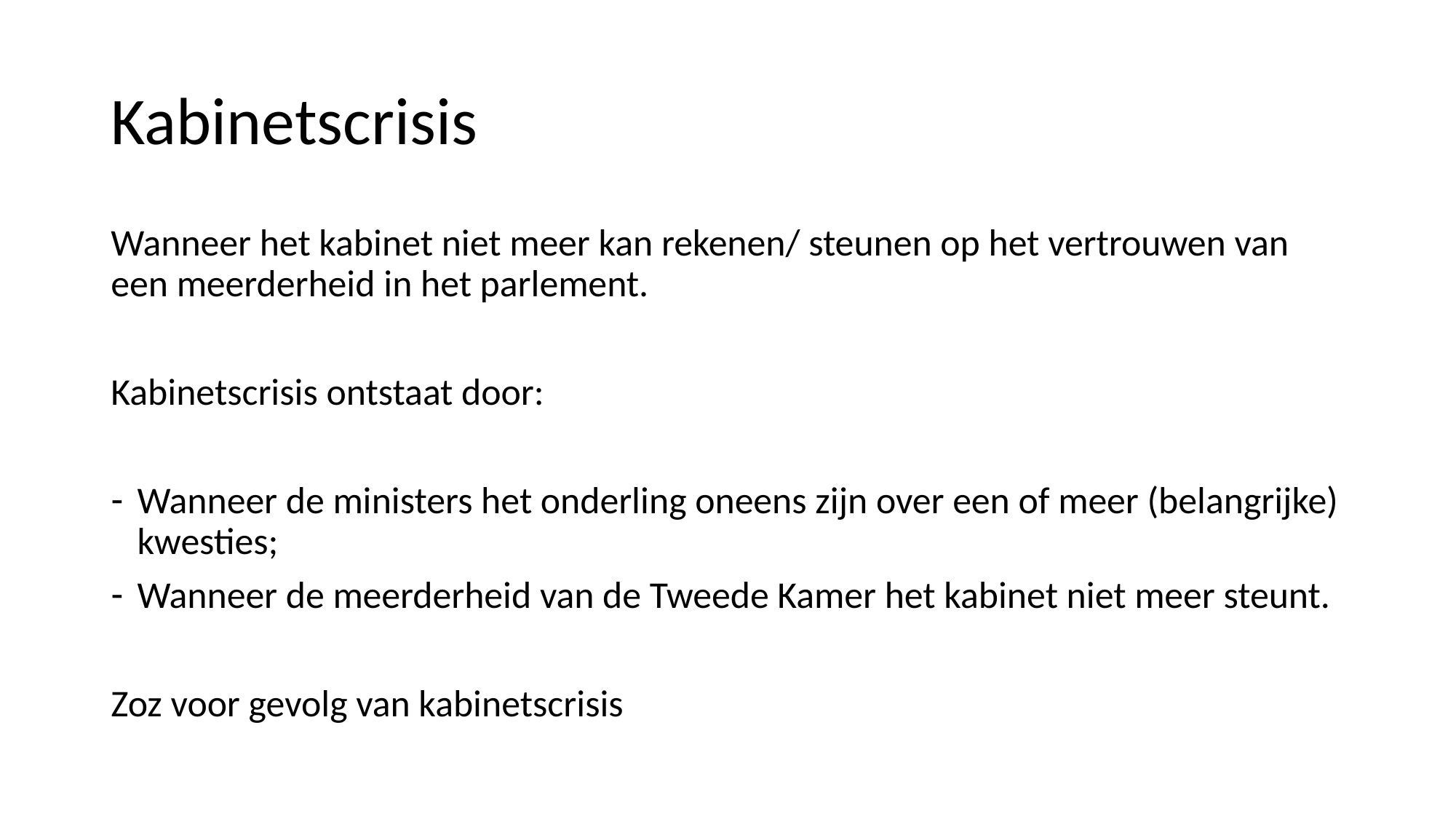

# Kabinetscrisis
Wanneer het kabinet niet meer kan rekenen/ steunen op het vertrouwen van een meerderheid in het parlement.

Kabinetscrisis ontstaat door:

Wanneer de ministers het onderling oneens zijn over een of meer (belangrijke) kwesties;
Wanneer de meerderheid van de Tweede Kamer het kabinet niet meer steunt.

Zoz voor gevolg van kabinetscrisis